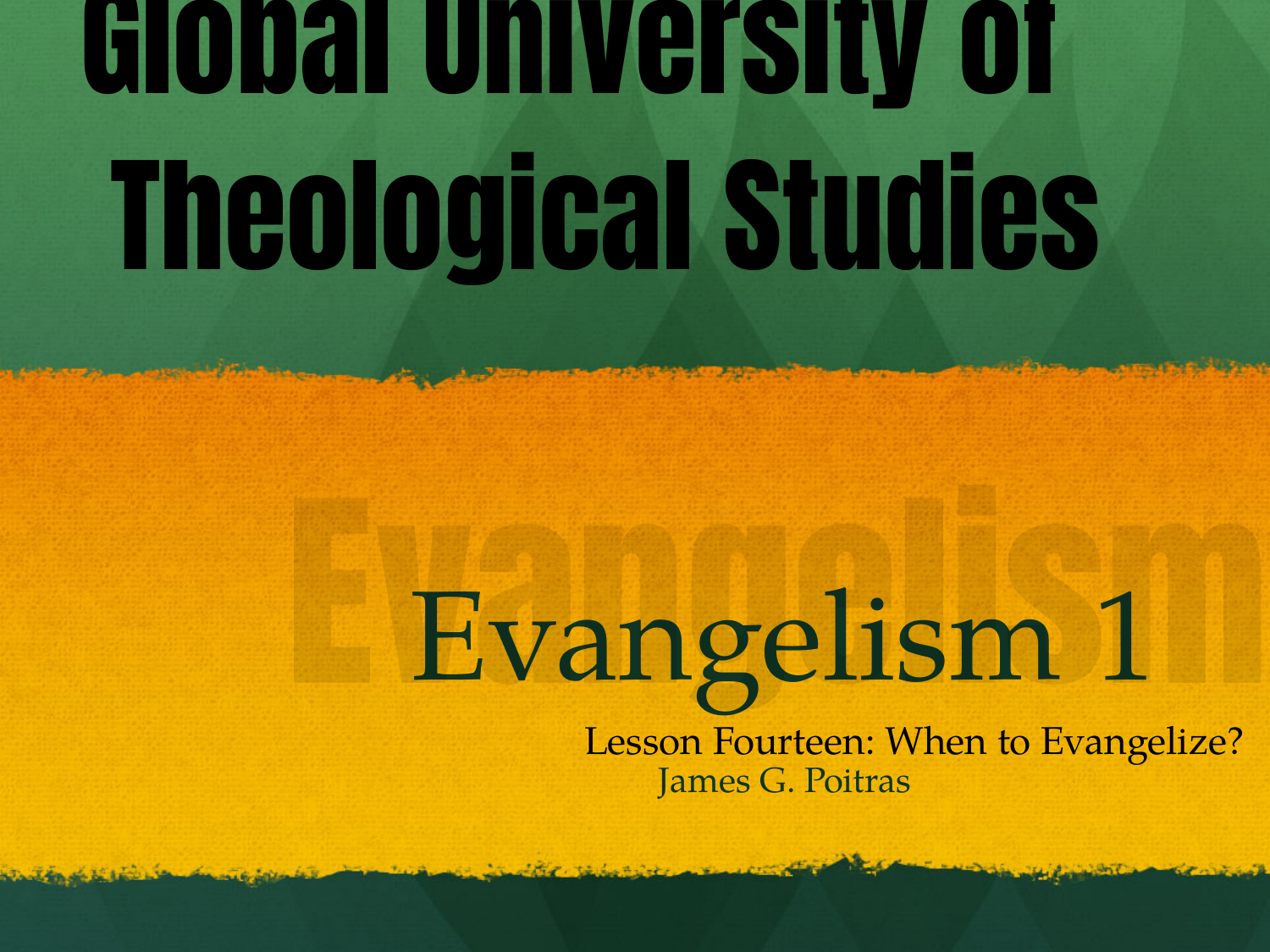

Global University of

 Theological Studies
Evangelism
# Evangelism 1
Lesson Fourteen: When to Evangelize?
James G. Poitras